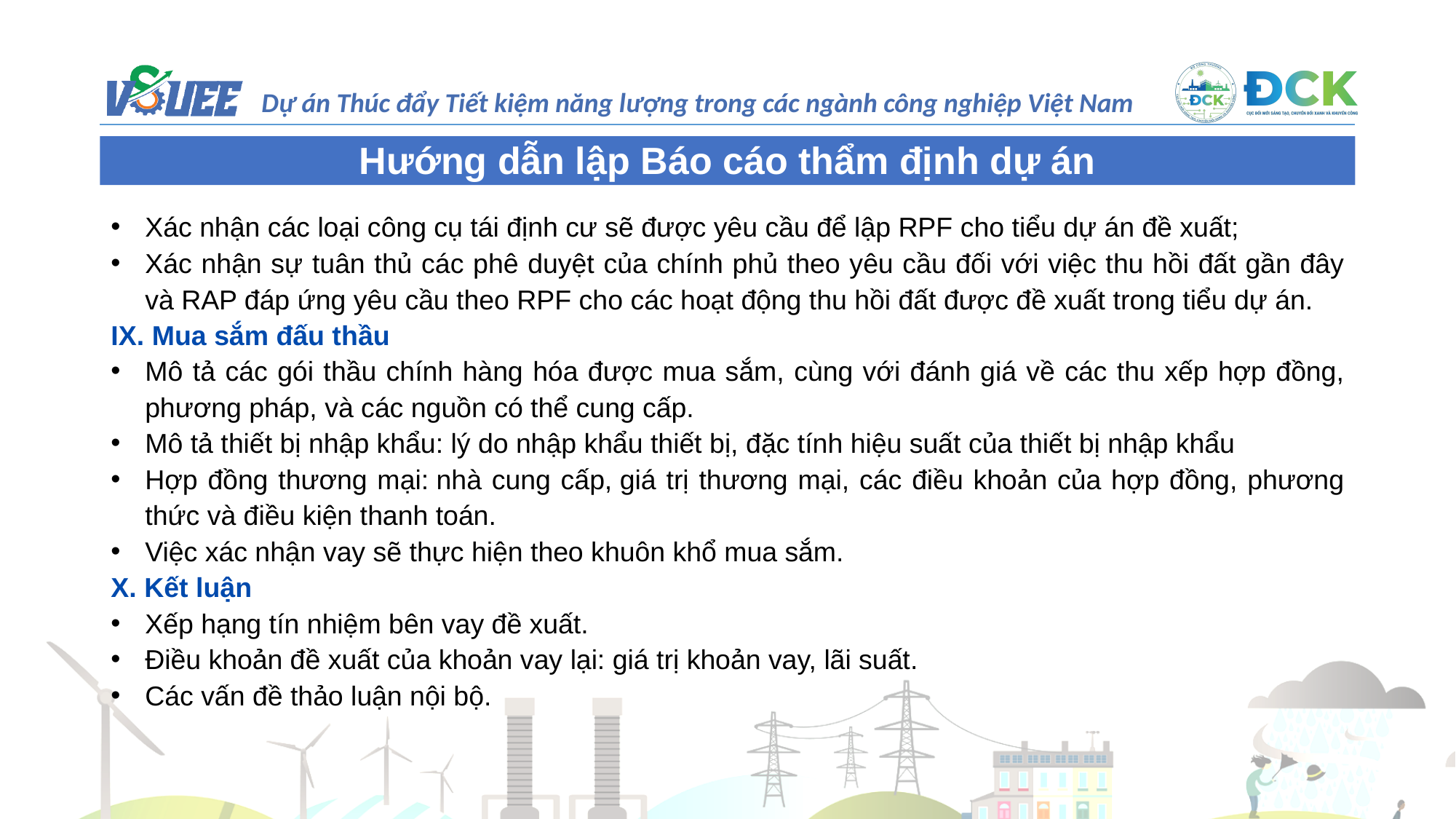

Hướng dẫn lập Báo cáo thẩm định dự án
Xác nhận các loại công cụ tái định cư sẽ được yêu cầu để lập RPF cho tiểu dự án đề xuất;
Xác nhận sự tuân thủ các phê duyệt của chính phủ theo yêu cầu đối với việc thu hồi đất gần đây và RAP đáp ứng yêu cầu theo RPF cho các hoạt động thu hồi đất được đề xuất trong tiểu dự án.
IX. Mua sắm đấu thầu
Mô tả các gói thầu chính hàng hóa được mua sắm, cùng với đánh giá về các thu xếp hợp đồng, phương pháp, và các nguồn có thể cung cấp.
Mô tả thiết bị nhập khẩu: lý do nhập khẩu thiết bị, đặc tính hiệu suất của thiết bị nhập khẩu
Hợp đồng thương mại: nhà cung cấp, giá trị thương mại, các điều khoản của hợp đồng, phương thức và điều kiện thanh toán.
Việc xác nhận vay sẽ thực hiện theo khuôn khổ mua sắm.
X. Kết luận
Xếp hạng tín nhiệm bên vay đề xuất.
Điều khoản đề xuất của khoản vay lại: giá trị khoản vay, lãi suất.
Các vấn đề thảo luận nội bộ.